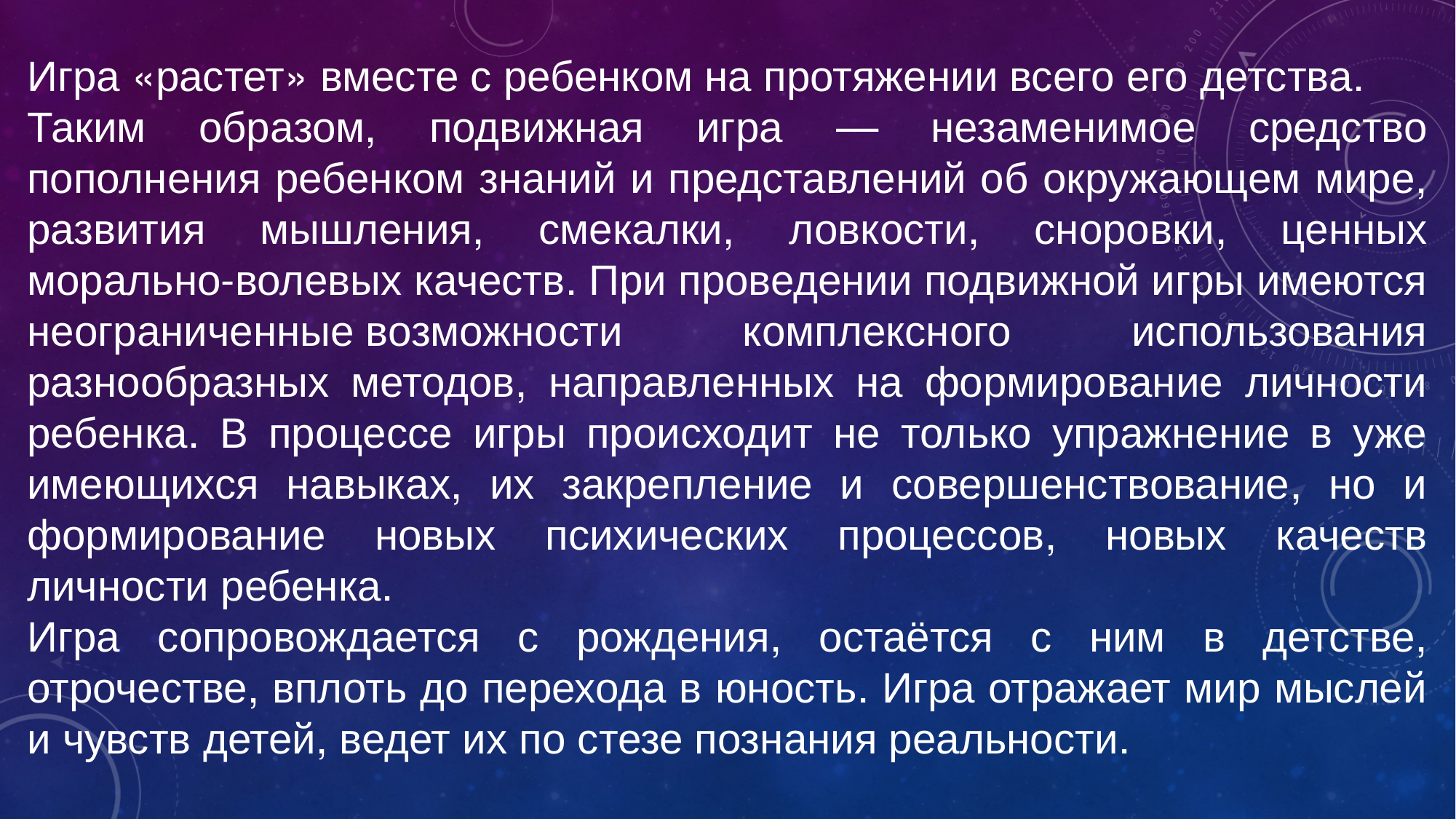

Игра «растет» вместе с ребенком на протяжении всего его детства.
Таким образом, подвижная игра — незаменимое средство пополнения ребенком знаний и представлений об окружающем мире, развития мышления, смекалки, ловкости, сноровки, ценных морально-волевых качеств. При проведении подвижной игры имеются неограниченные возможности комплексного использования разнообразных методов, направленных на формирование личности ребенка. В процессе игры происходит не только упражнение в уже имеющихся навыках, их закрепление и совершенствование, но и формирование новых психических процессов, новых качеств личности ребенка.
Игра сопровождается с рождения, остаётся с ним в детстве, отрочестве, вплоть до перехода в юность. Игра отражает мир мыслей и чувств детей, ведет их по стезе познания реальности.